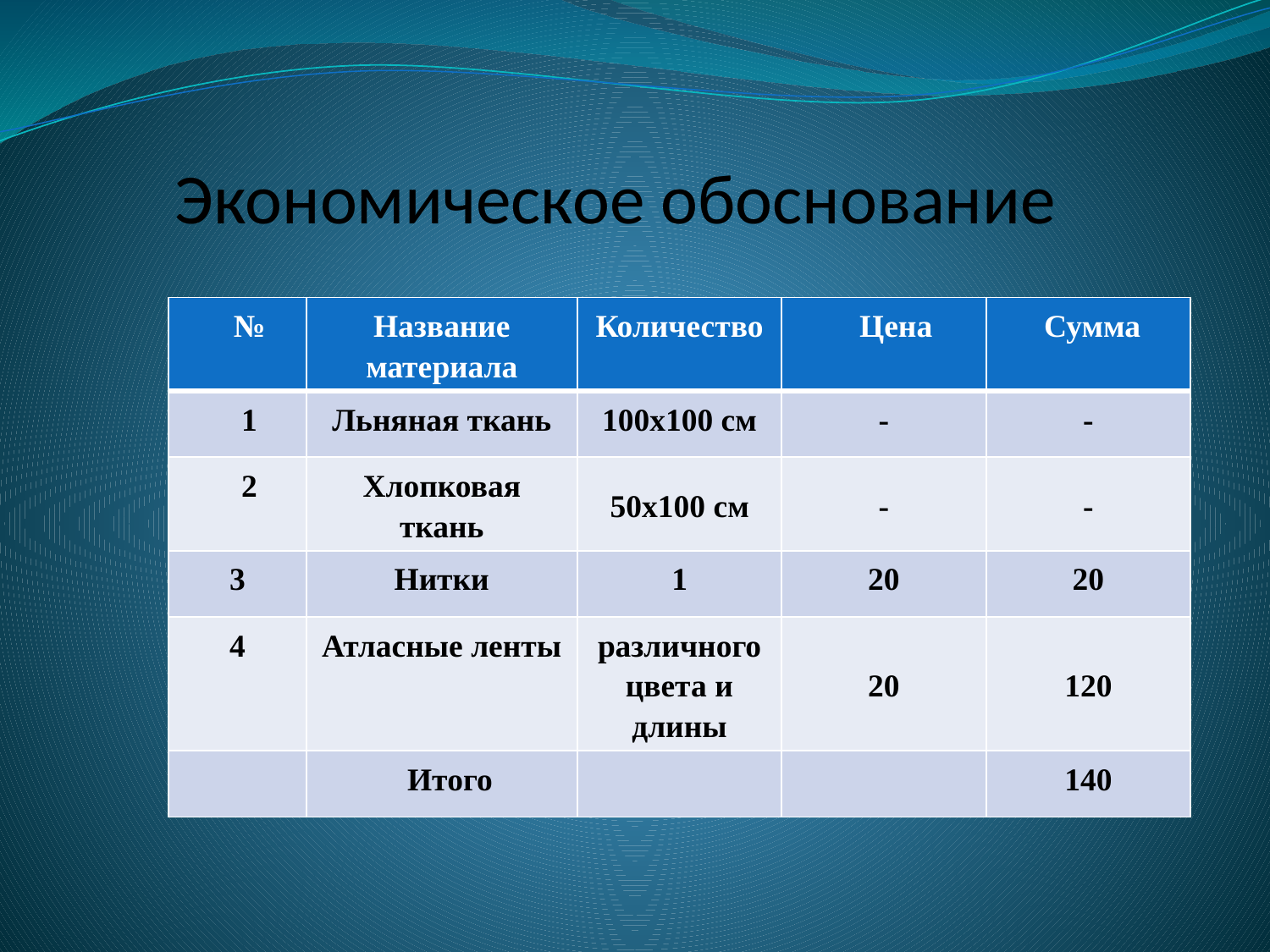

# Экономическое обоснование
| № | Название материала | Количество | Цена | Сумма |
| --- | --- | --- | --- | --- |
| 1 | Льняная ткань | 100х100 см | - | - |
| 2 | Хлопковая ткань | 50х100 см | - | - |
| 3 | Нитки | 1 | 20 | 20 |
| 4 | Атласные ленты | различного цвета и длины | 20 | 120 |
|  | Итого |  |  | 140 |